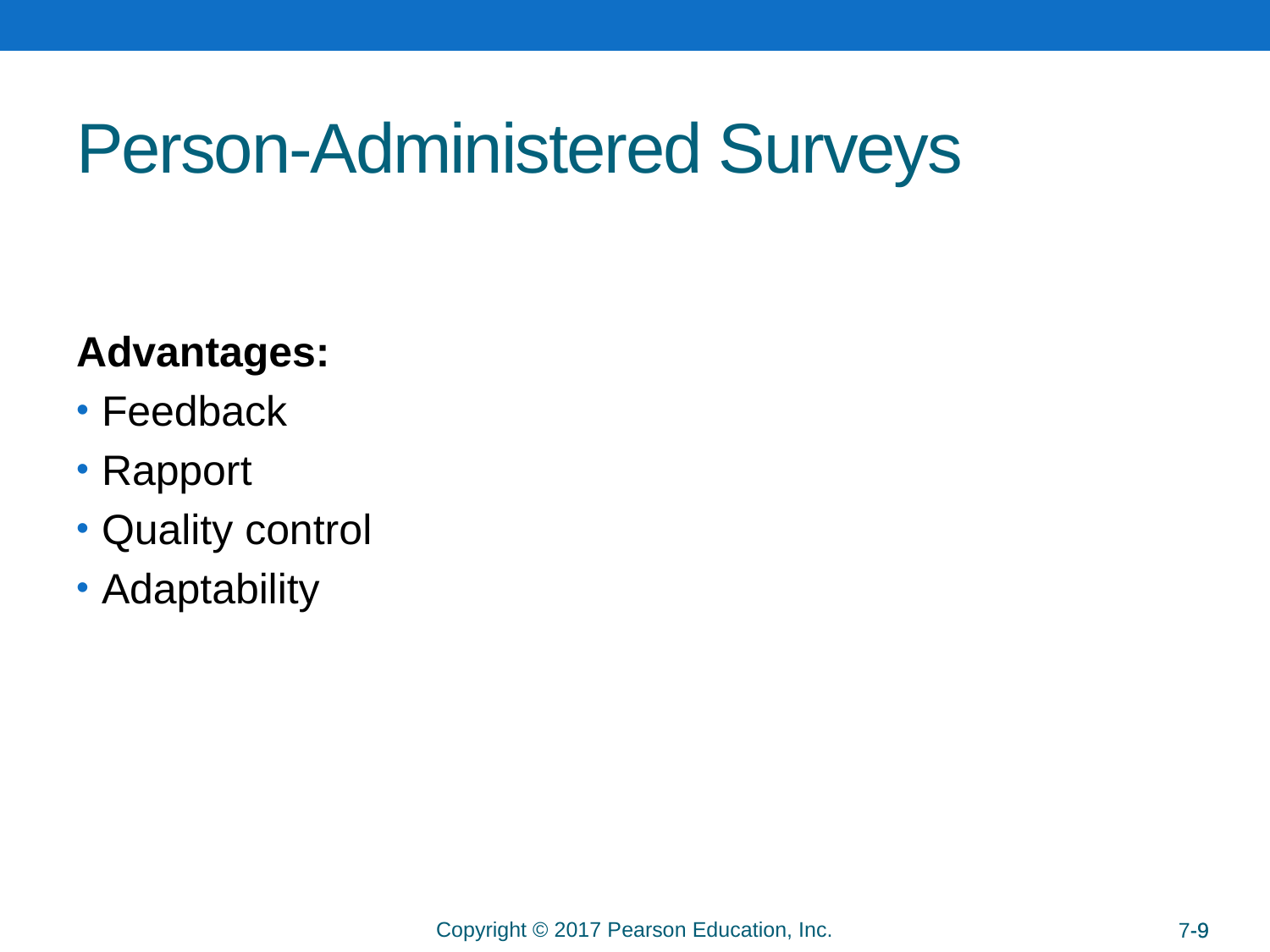

# Person-Administered Surveys
Advantages:
Feedback
Rapport
Quality control
Adaptability